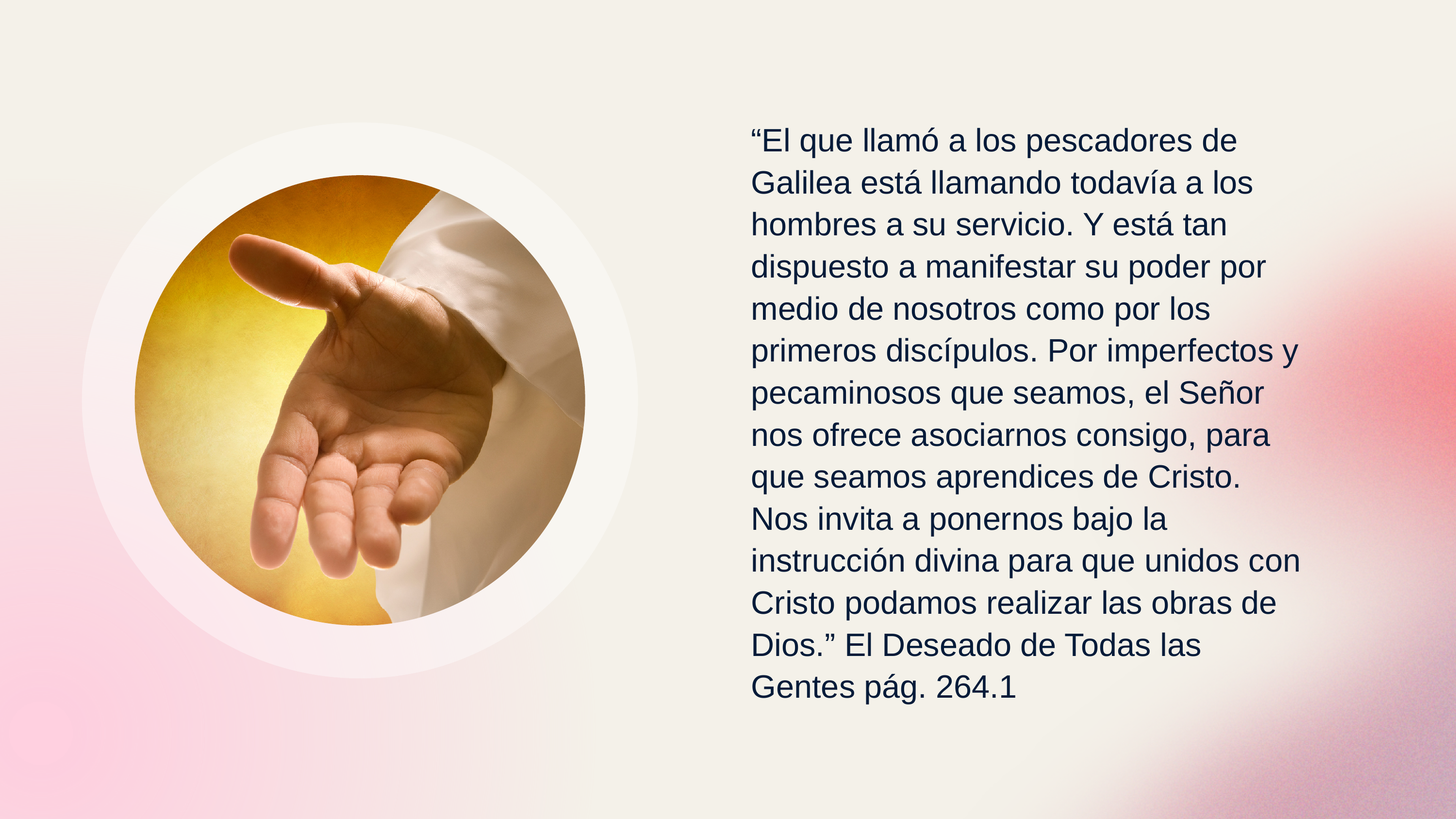

“El que llamó a los pescadores de Galilea está llamando todavía a los hombres a su servicio. Y está tan dispuesto a manifestar su poder por medio de nosotros como por los primeros discípulos. Por imperfectos y pecaminosos que seamos, el Señor nos ofrece asociarnos consigo, para que seamos aprendices de Cristo. Nos invita a ponernos bajo la instrucción divina para que unidos con Cristo podamos realizar las obras de Dios.” El Deseado de Todas las Gentes pág. 264.1